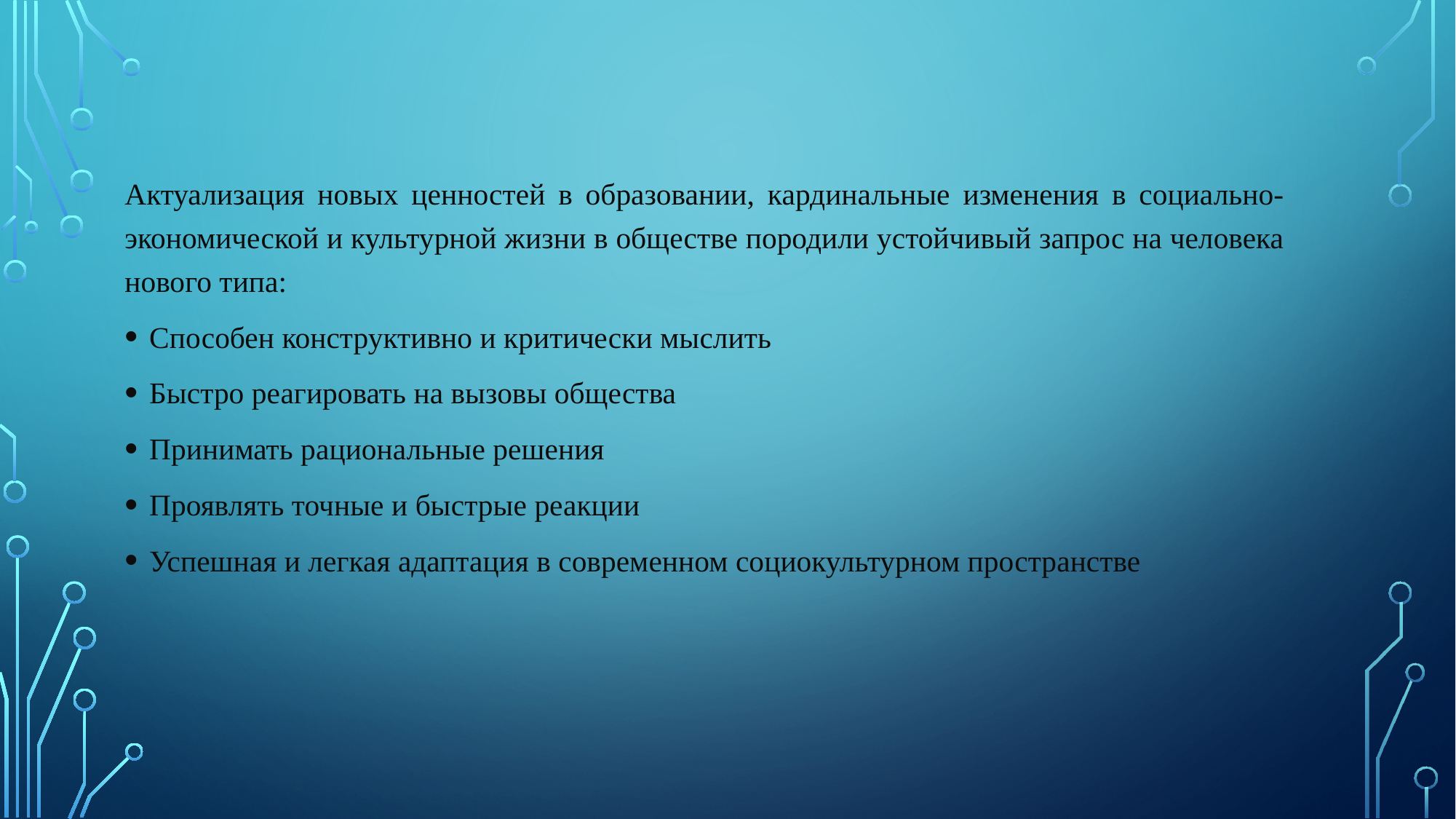

#
Актуализация новых ценностей в образовании, кардинальные изменения в социально-экономической и культурной жизни в обществе породили устойчивый запрос на человека нового типа:
Способен конструктивно и критически мыслить
Быстро реагировать на вызовы общества
Принимать рациональные решения
Проявлять точные и быстрые реакции
Успешная и легкая адаптация в современном социокультурном пространстве